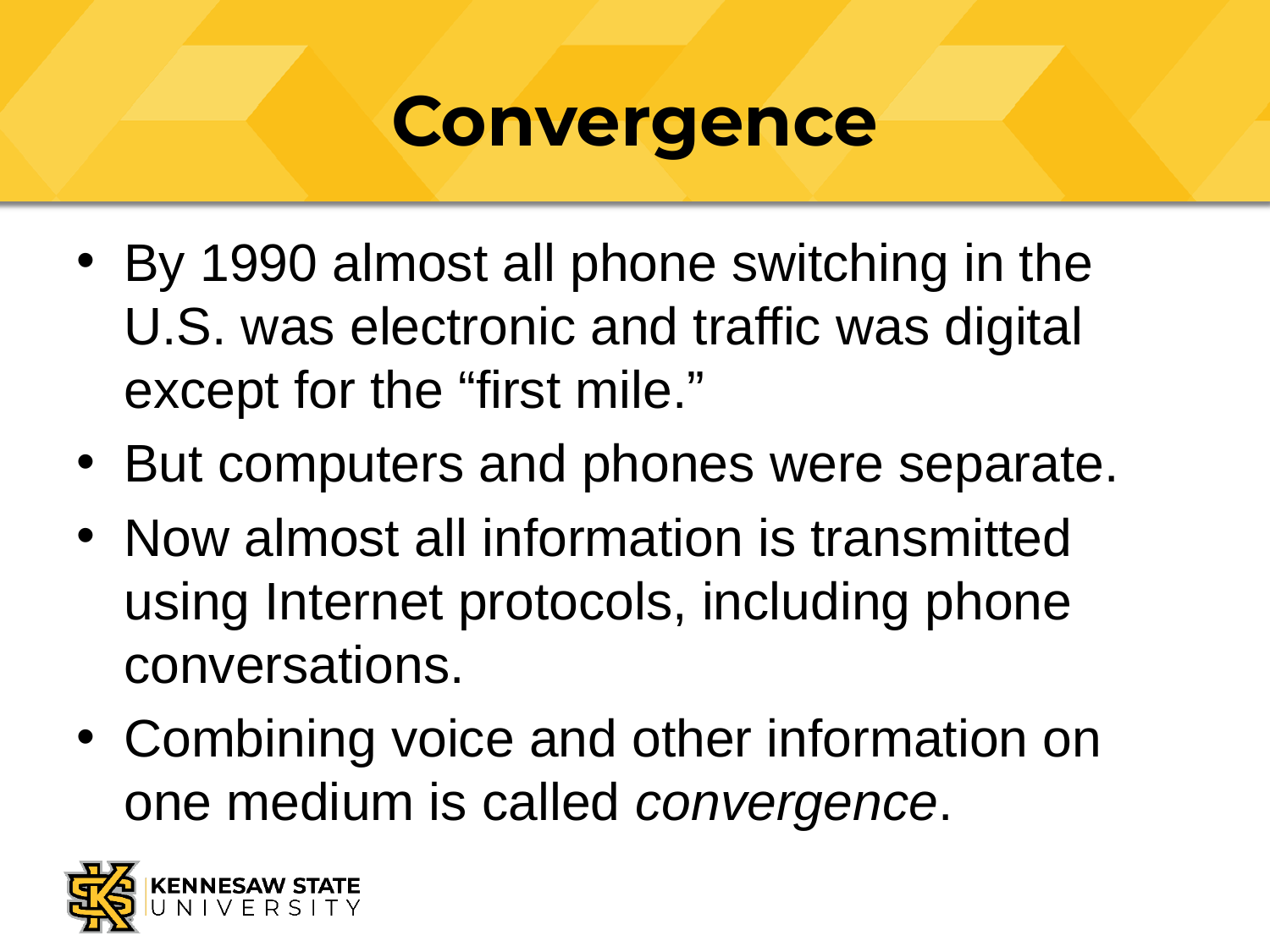

# Convergence
By 1990 almost all phone switching in the U.S. was electronic and traffic was digital except for the “first mile.”
But computers and phones were separate.
Now almost all information is transmitted using Internet protocols, including phone conversations.
Combining voice and other information on one medium is called convergence.